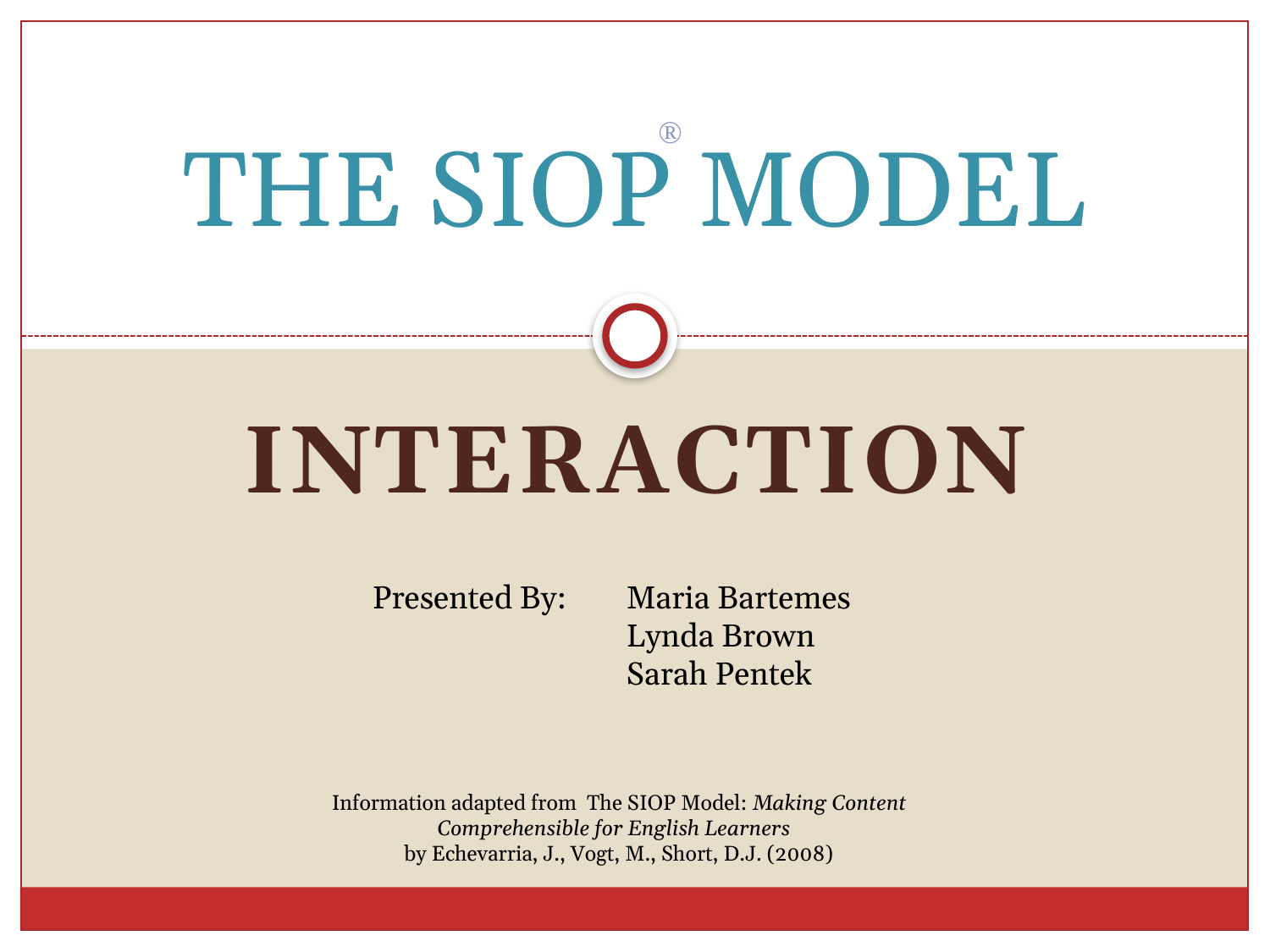

# THE SIOP MODEL
®
Interaction
Presented By:  	Maria Bartemes
		Lynda Brown
		Sarah Pentek
Information adapted from  The SIOP Model: Making Content Comprehensible for English Learners
by Echevarria, J., Vogt, M., Short, D.J. (2008)